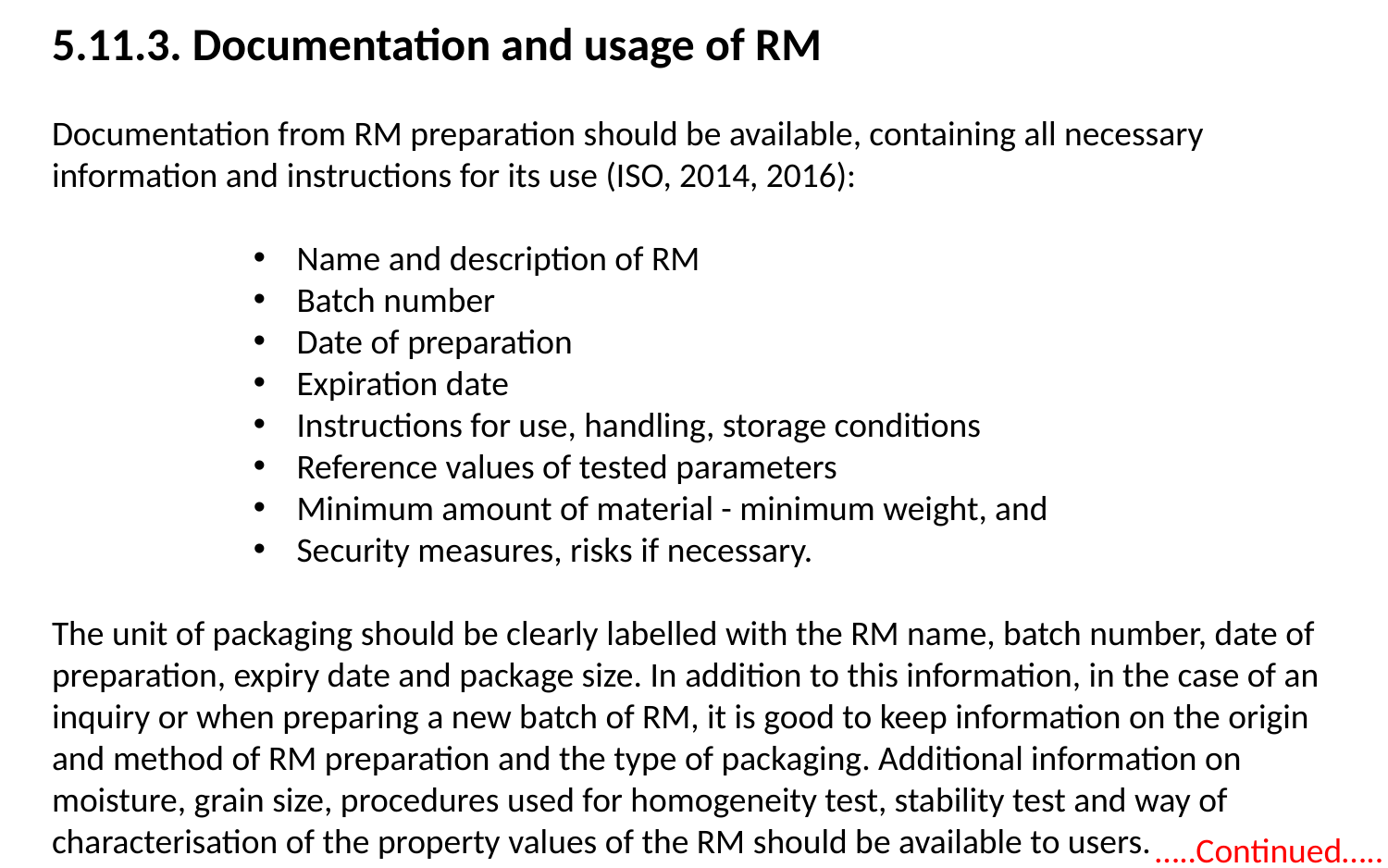

5.11.3. Documentation and usage of RM

Documentation from RM preparation should be available, containing all necessary information and instructions for its use (ISO, 2014, 2016):

Name and description of RM
Batch number
Date of preparation
Expiration date
Instructions for use, handling, storage conditions
Reference values of tested parameters
Minimum amount of material - minimum weight, and
Security measures, risks if necessary.

The unit of packaging should be clearly labelled with the RM name, batch number, date of preparation, expiry date and package size. In addition to this information, in the case of an inquiry or when preparing a new batch of RM, it is good to keep information on the origin and method of RM preparation and the type of packaging. Additional information on moisture, grain size, procedures used for homogeneity test, stability test and way of characterisation of the property values of the RM should be available to users.
…..Continued…..